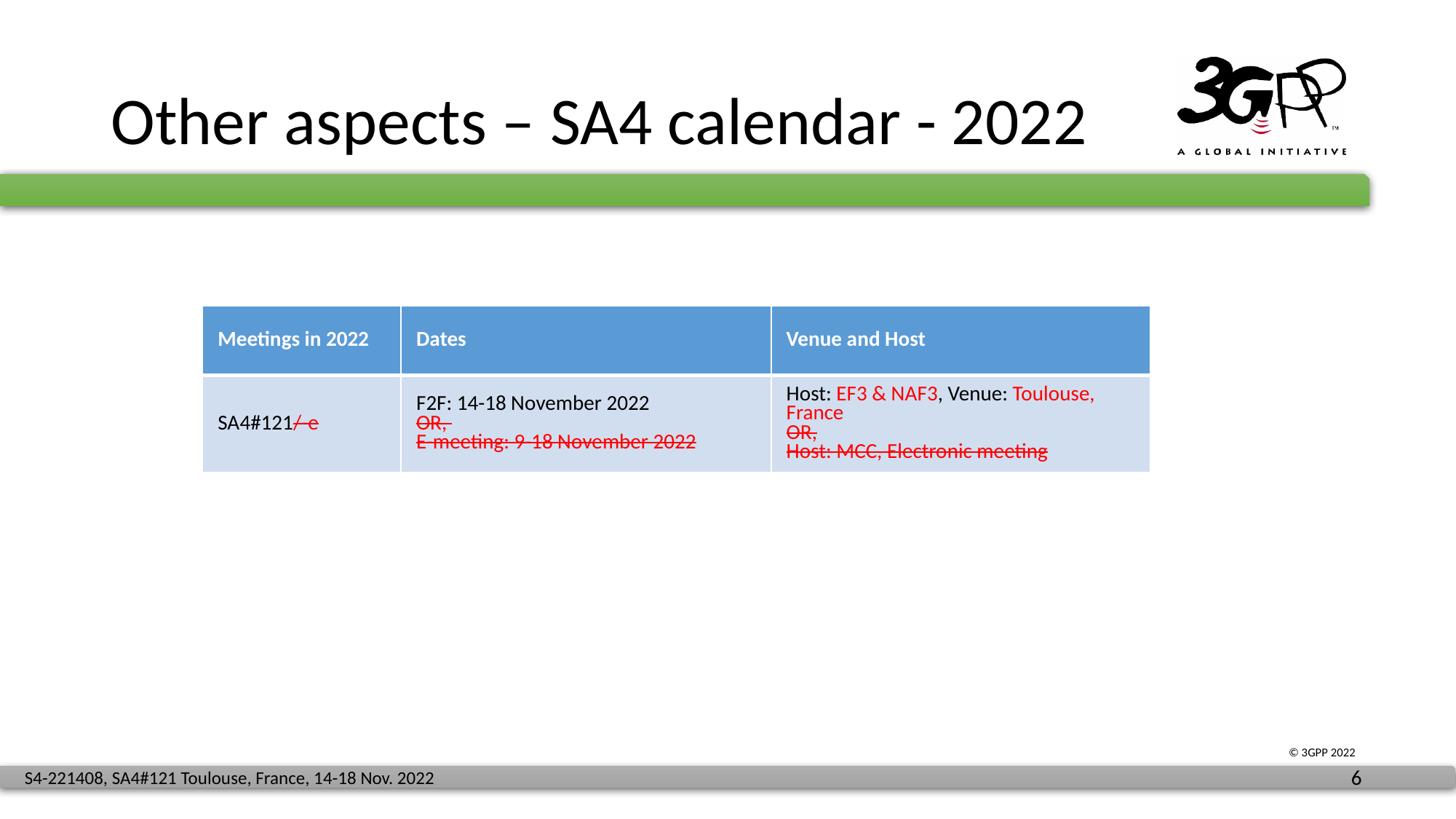

# Other aspects – SA4 calendar - 2022

| Meetings in 2022 | Dates | Venue and Host |
| --- | --- | --- |
| SA4#121/-e | F2F: 14-18 November 2022 OR, E-meeting: 9-18 November 2022 | Host: EF3 & NAF3, Venue: Toulouse, France OR, Host: MCC, Electronic meeting |